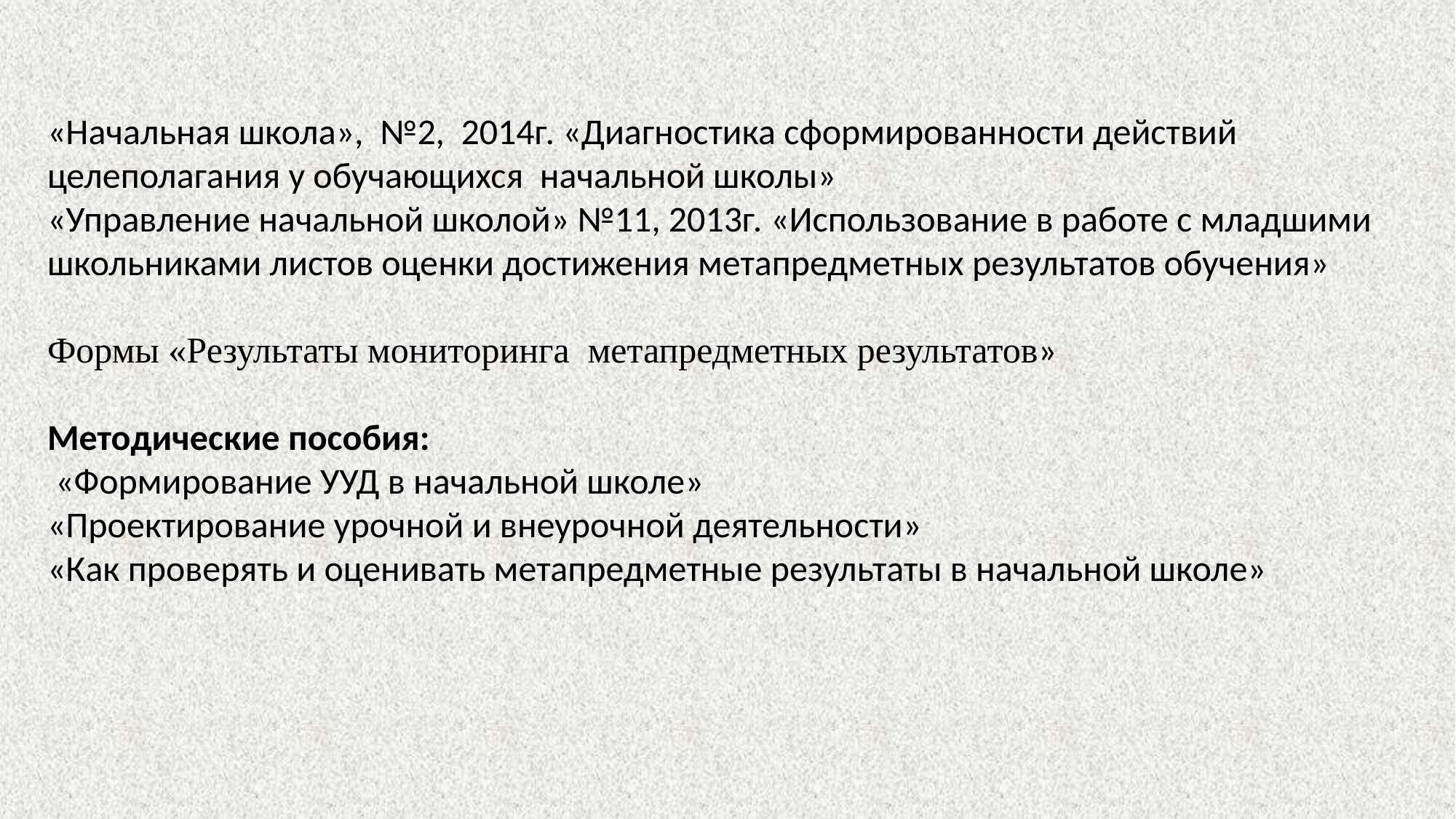

«Начальная школа»,  №2,  2014г. «Диагностика сформированности действий целеполагания у обучающихся  начальной школы»
«Управление начальной школой» №11, 2013г. «Использование в работе с младшими школьниками листов оценки достижения метапредметных результатов обучения»

Формы «Результаты мониторинга  метапредметных результатов»

Методические пособия:
 «Формирование УУД в начальной школе»
«Проектирование урочной и внеурочной деятельности»
«Как проверять и оценивать метапредметные результаты в начальной школе»